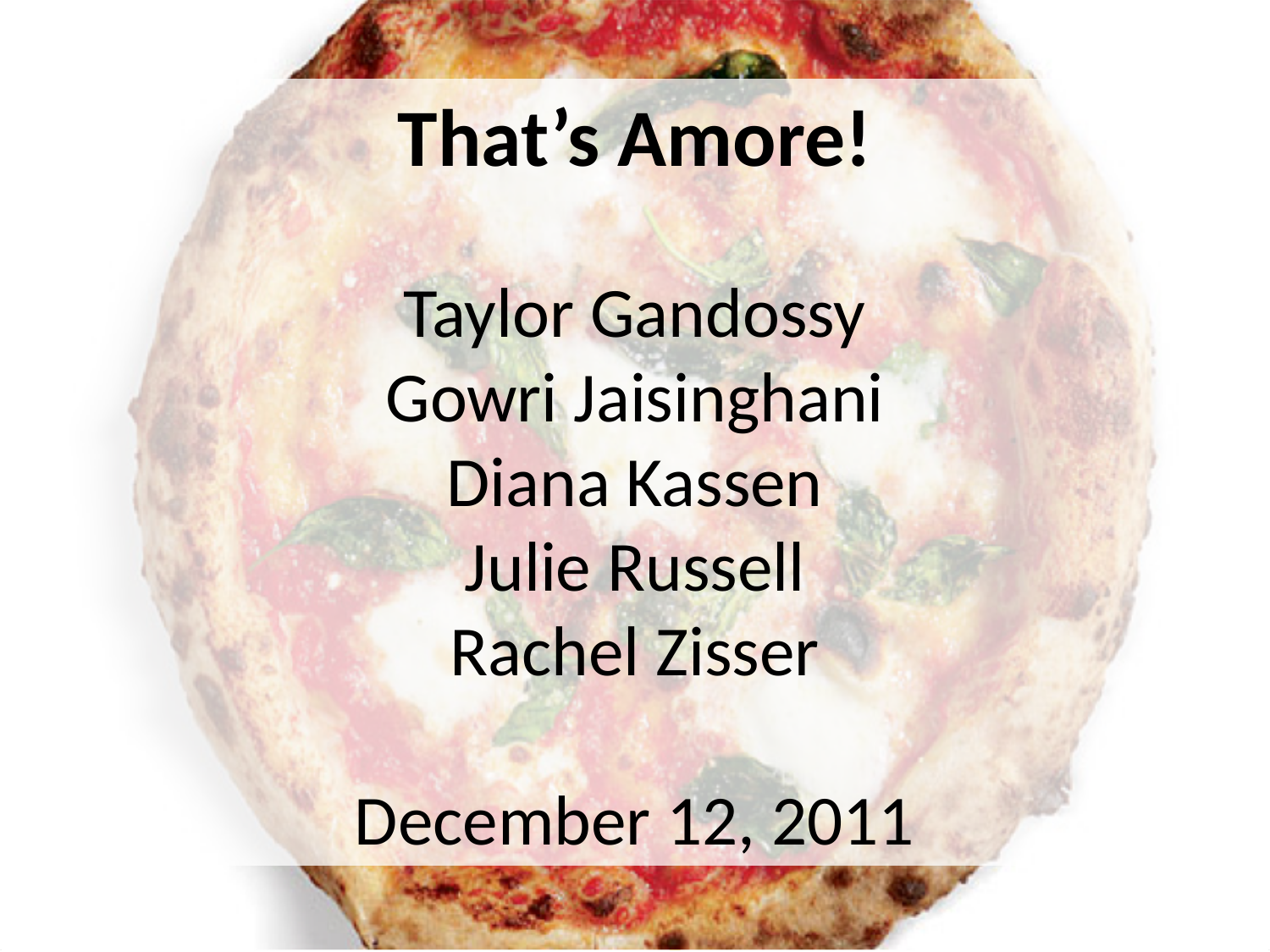

That’s Amore!

Taylor Gandossy
Gowri Jaisinghani
Diana Kassen
Julie Russell
Rachel Zisser

December 12, 2011